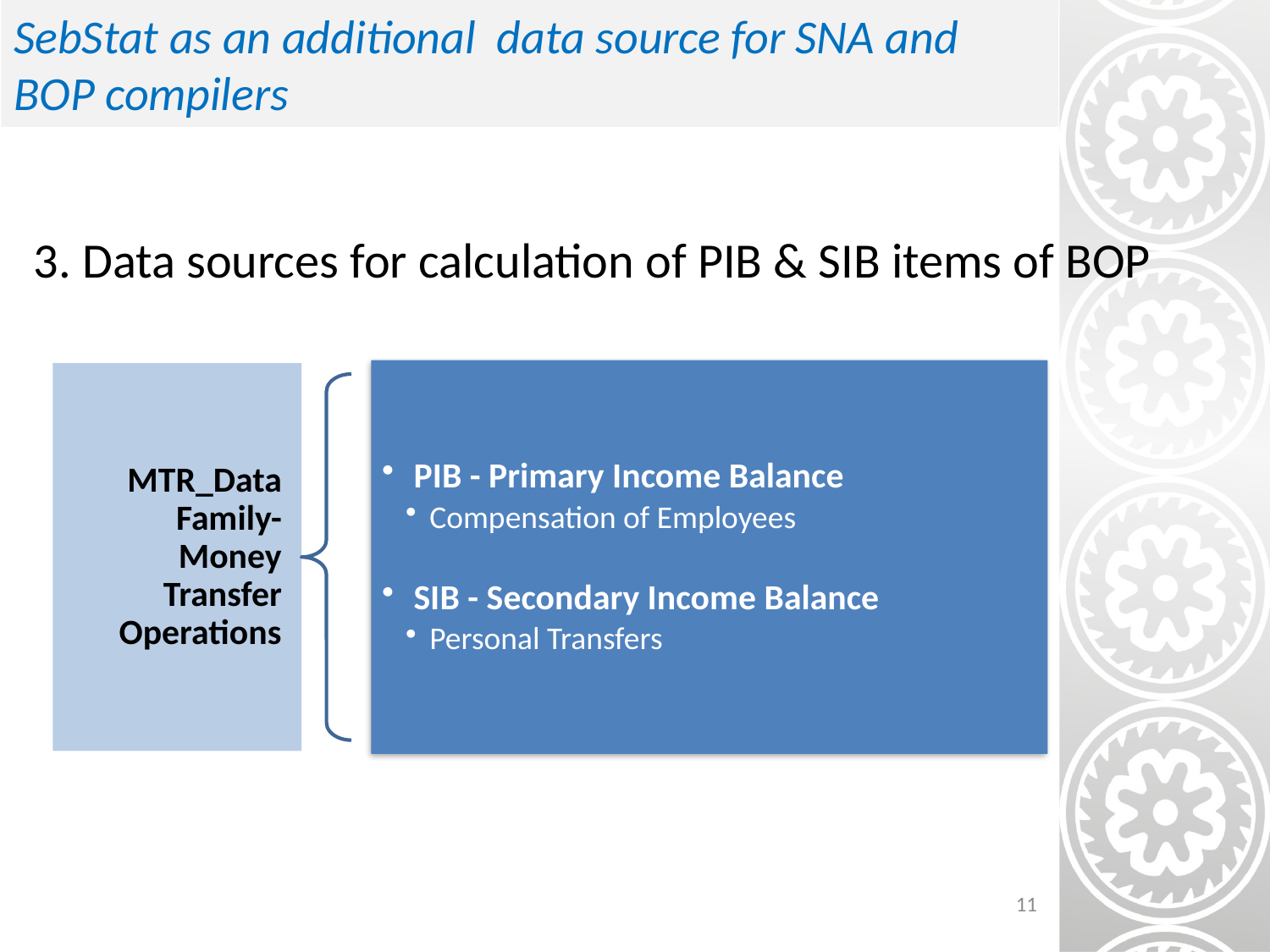

# SebStat as an additional  data source for SNA and BOP compilers
3. Data sources for calculation of PIB & SIB items of BOP

MTR_Data Family- Money Transfer Operations
PIB - Primary Income Balance
Compensation of Employees

SIB - Secondary Income Balance
Personal Transfers
11